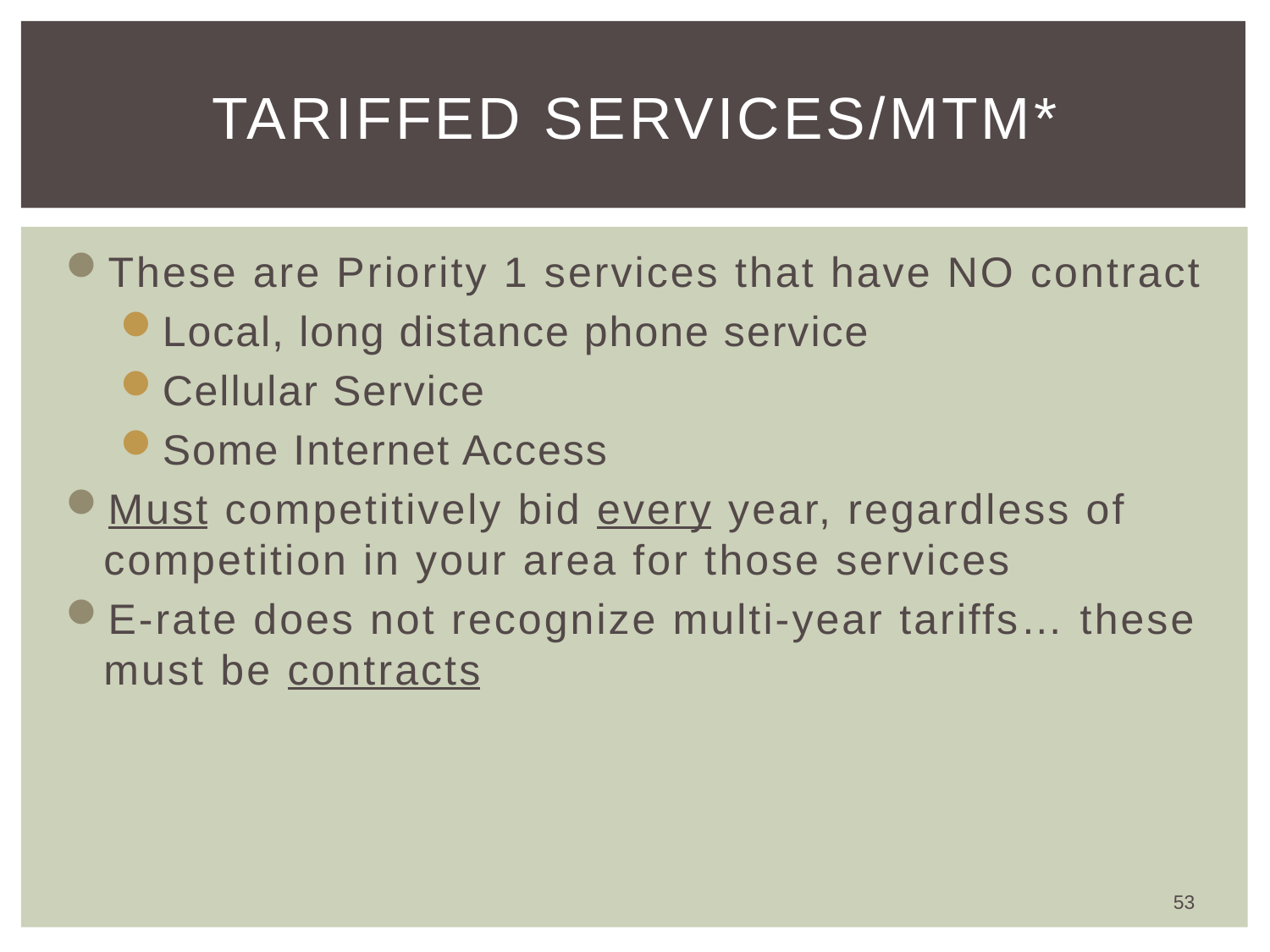

# Tariffed Services/MTM*
These are Priority 1 services that have NO contract
Local, long distance phone service
Cellular Service
Some Internet Access
Must competitively bid every year, regardless of competition in your area for those services
E-rate does not recognize multi-year tariffs… these must be contracts
53